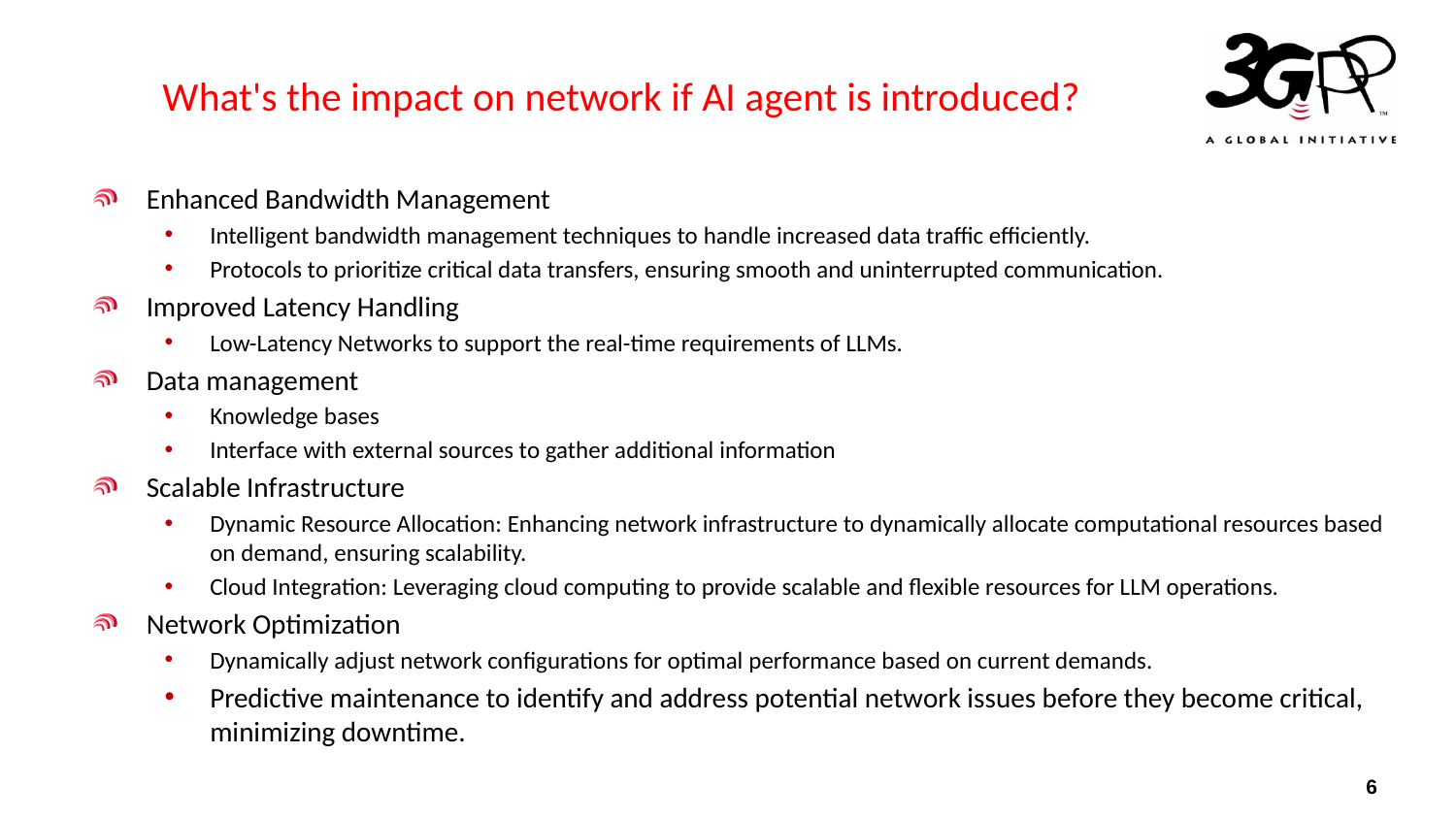

# What's the impact on network if AI agent is introduced?
Enhanced Bandwidth Management
Intelligent bandwidth management techniques to handle increased data traffic efficiently.
Protocols to prioritize critical data transfers, ensuring smooth and uninterrupted communication.
Improved Latency Handling
Low-Latency Networks to support the real-time requirements of LLMs.
Data management
Knowledge bases
Interface with external sources to gather additional information
Scalable Infrastructure
Dynamic Resource Allocation: Enhancing network infrastructure to dynamically allocate computational resources based on demand, ensuring scalability.
Cloud Integration: Leveraging cloud computing to provide scalable and flexible resources for LLM operations.
Network Optimization
Dynamically adjust network configurations for optimal performance based on current demands.
Predictive maintenance to identify and address potential network issues before they become critical, minimizing downtime.